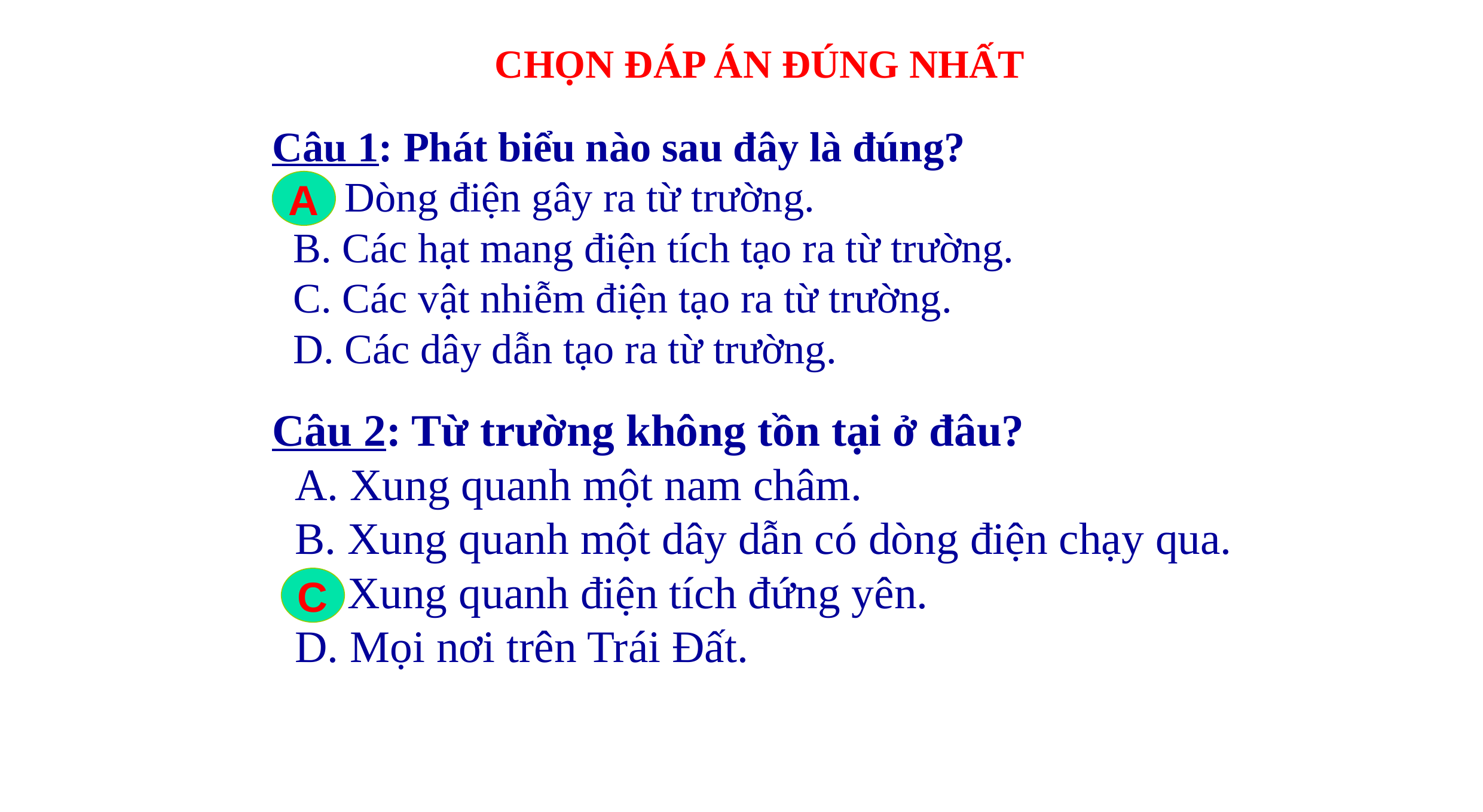

CHỌN ĐÁP ÁN ĐÚNG NHẤT

Câu 1: Phát biểu nào sau đây là đúng?
  A. Dòng điện gây ra từ trường.
  B. Các hạt mang điện tích tạo ra từ trường.
  C. Các vật nhiễm điện tạo ra từ trường.
  D. Các dây dẫn tạo ra từ trường.
A
Câu 2: Từ trường không tồn tại ở đâu?
  A. Xung quanh một nam châm.
  B. Xung quanh một dây dẫn có dòng điện chạy qua.
  C. Xung quanh điện tích đứng yên.
  D. Mọi nơi trên Trái Đất.
C